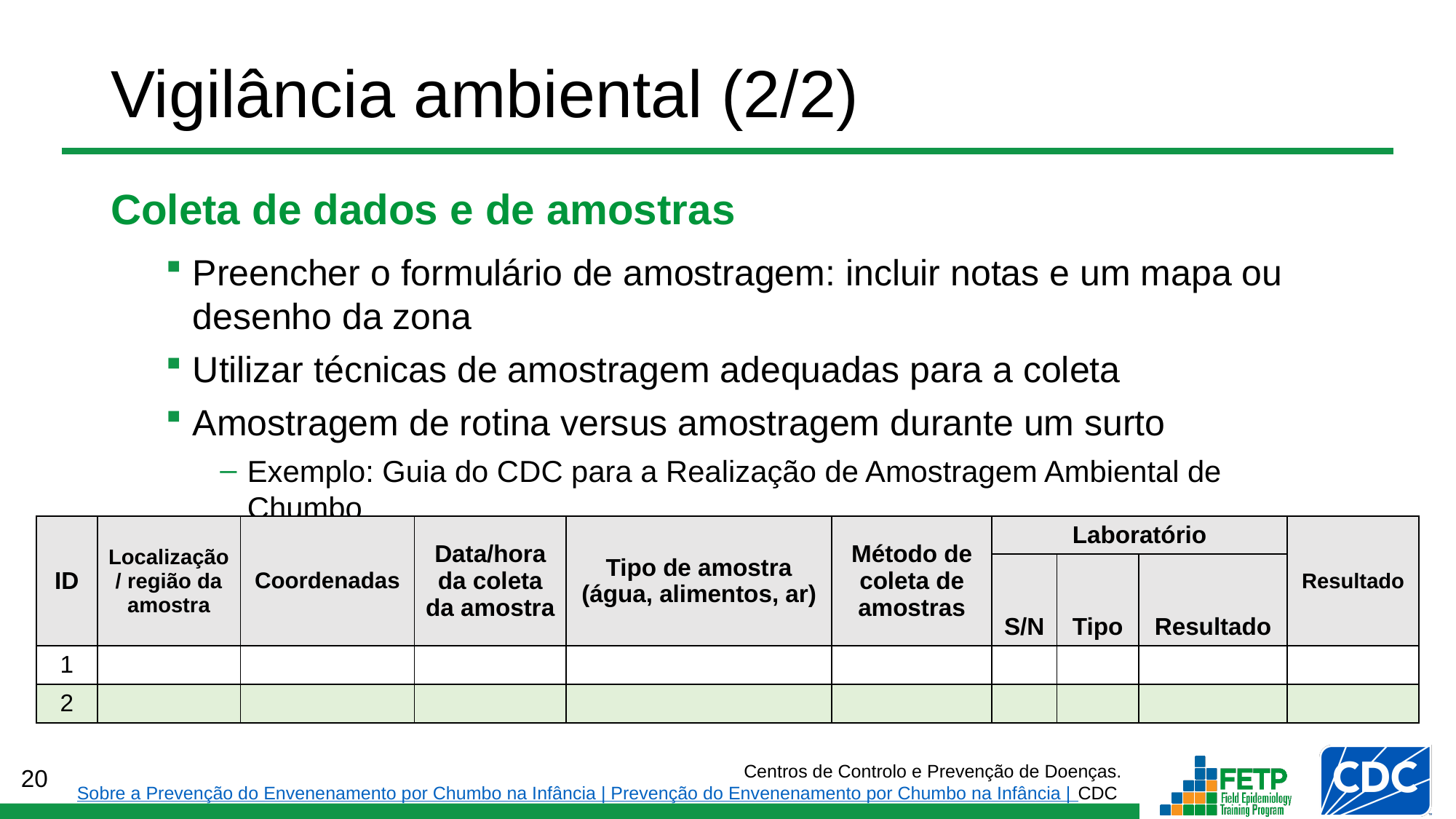

# Vigilância ambiental (2/2)
Coleta de dados e de amostras
Preencher o formulário de amostragem: incluir notas e um mapa ou desenho da zona
Utilizar técnicas de amostragem adequadas para a coleta
Amostragem de rotina versus amostragem durante um surto
Exemplo: Guia do CDC para a Realização de Amostragem Ambiental de Chumbo
| ID | Localização/ região da amostra | Coordenadas | Data/hora da coleta da amostra | Tipo de amostra (água, alimentos, ar) | Método de coleta de amostras | Laboratório |  |  | Resultado |
| --- | --- | --- | --- | --- | --- | --- | --- | --- | --- |
|  |  |  |  |  |  | S/N | Tipo | Resultado |  |
| 1 |  |  |  |  |  |  |  |  |  |
| 2 |  |  |  |  |  |  |  |  |  |
Centros de Controlo e Prevenção de Doenças.
Sobre a Prevenção do Envenenamento por Chumbo na Infância | Prevenção do Envenenamento por Chumbo na Infância | CDC